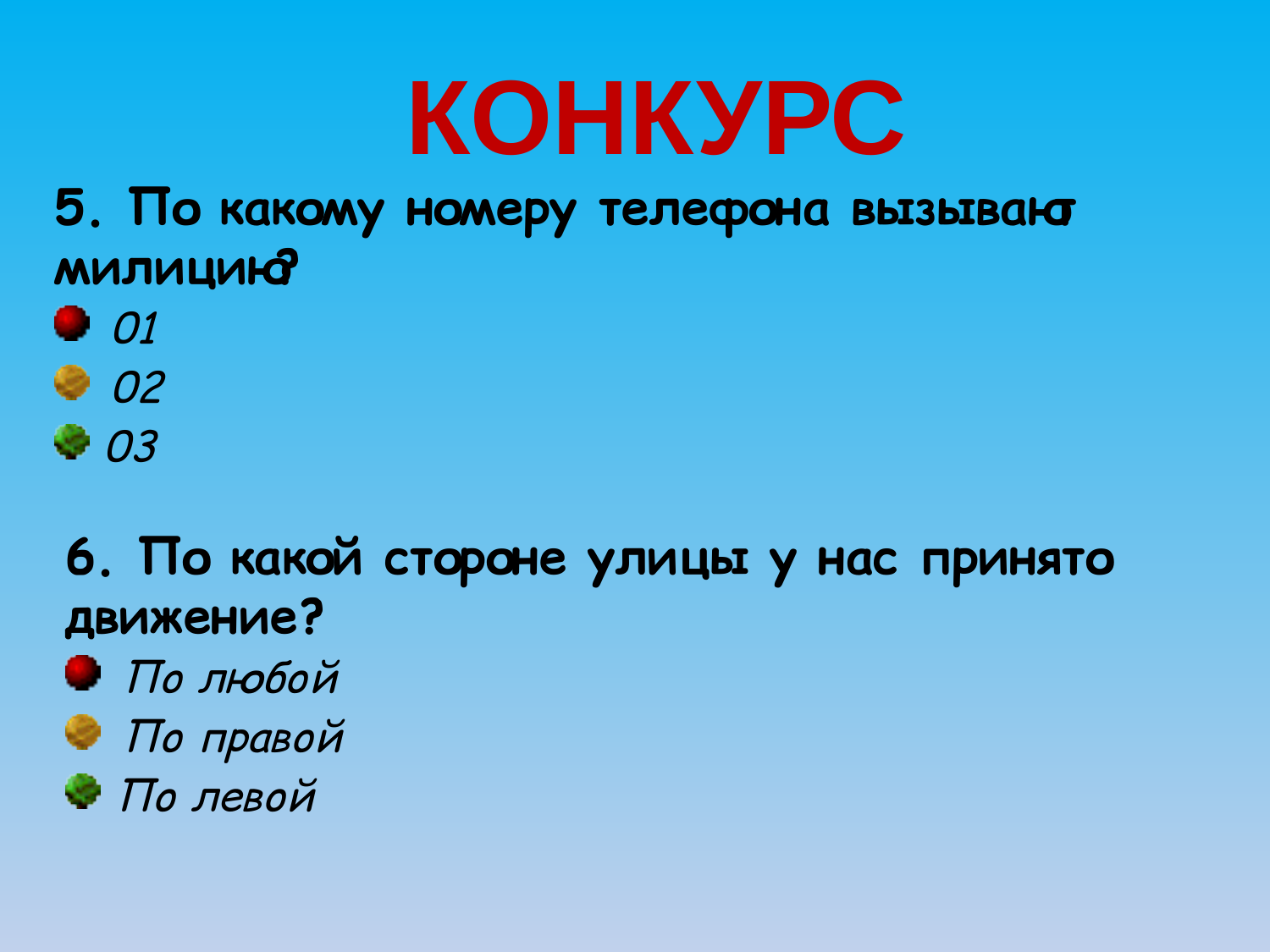

КОНКУРС
5. По какому номеру телефона вызывают милицию?
 01
 02
 03
6. По какой стороне улицы у нас принято движение?
 По любой
 По правой
 По левой